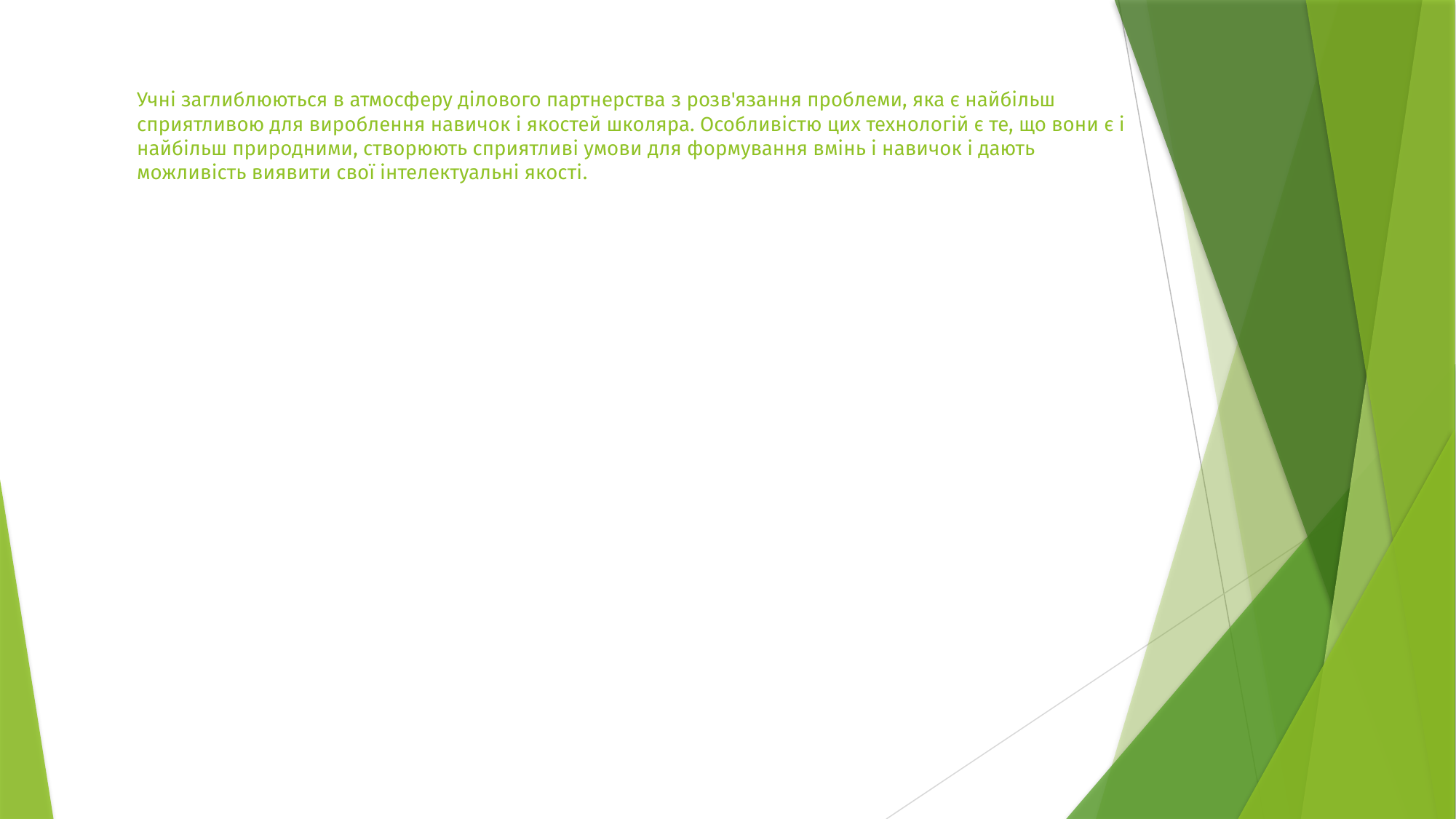

# Учні заглиблюються в атмосферу ділового партнерства з розв'язання проблеми, яка є найбільш сприятливою для вироблення навичок і якостей школяра. Особливістю цих технологій є те, що вони є і найбільш природними, створюють сприятливі умови для формування вмінь і навичок і дають можливість виявити свої інтелектуальні якості.